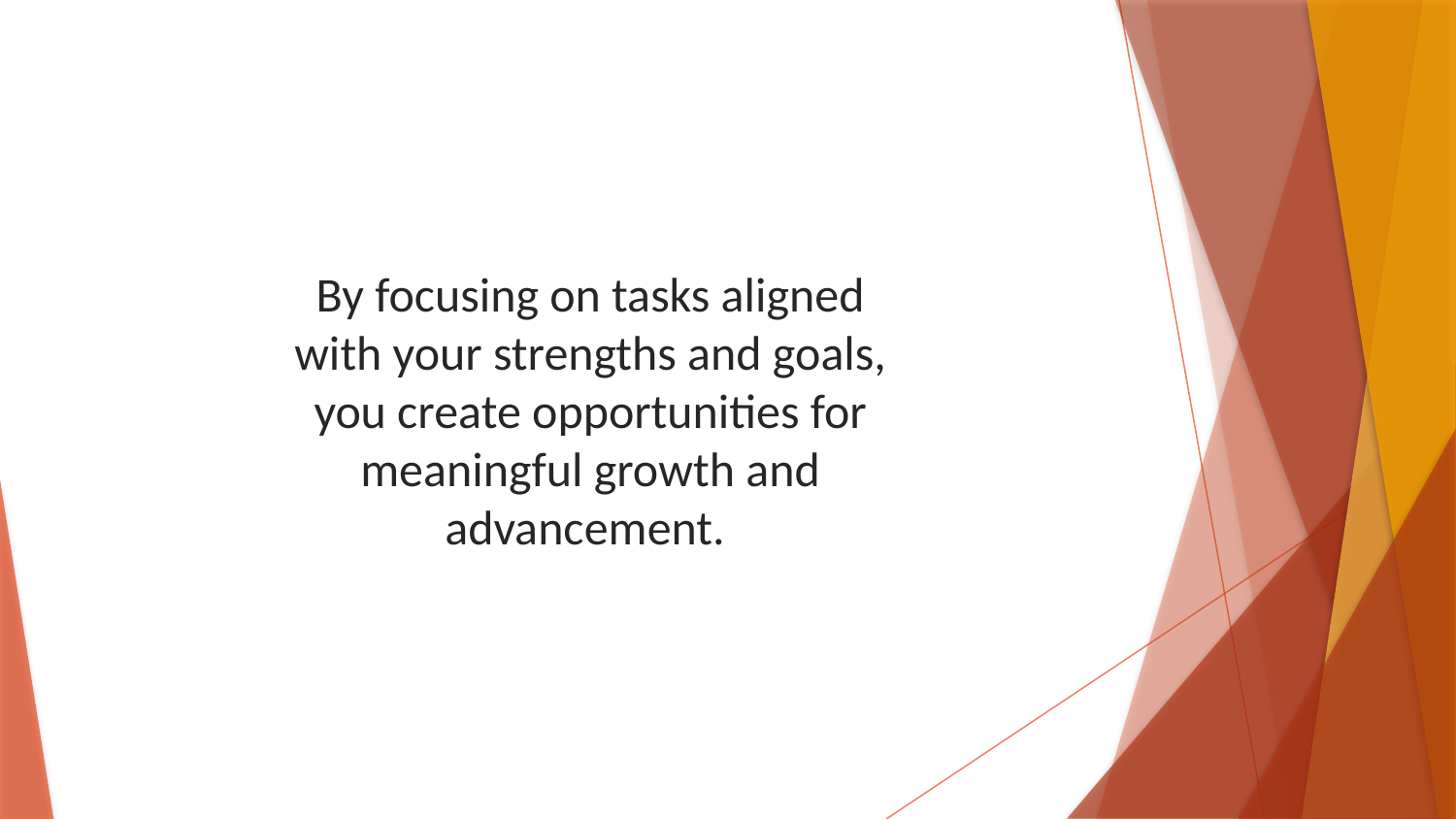

By focusing on tasks aligned with your strengths and goals, you create opportunities for meaningful growth and advancement.